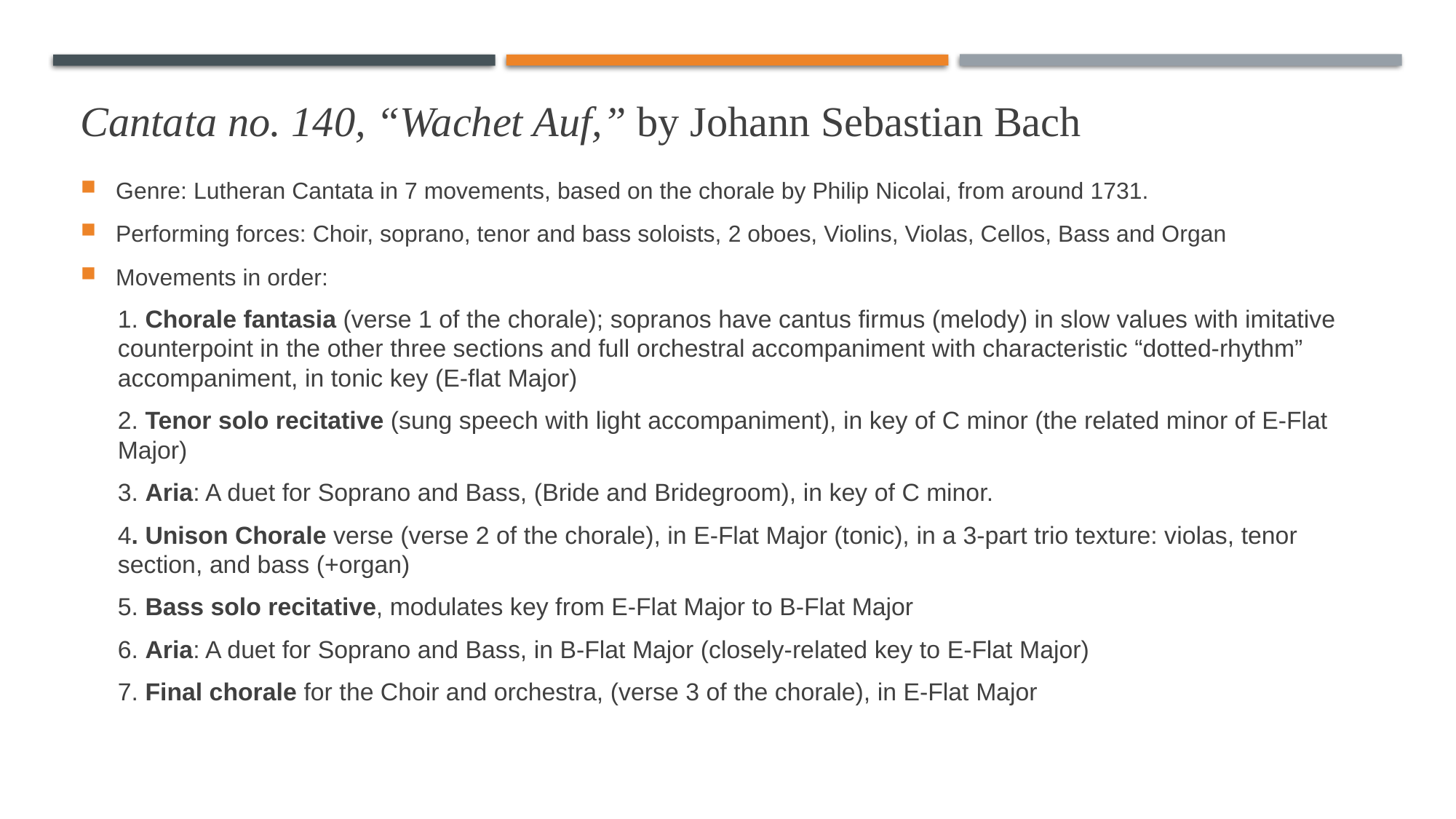

# Cantata no. 140, “Wachet Auf,” by Johann Sebastian Bach
Genre: Lutheran Cantata in 7 movements, based on the chorale by Philip Nicolai, from around 1731.
Performing forces: Choir, soprano, tenor and bass soloists, 2 oboes, Violins, Violas, Cellos, Bass and Organ
Movements in order:
1. Chorale fantasia (verse 1 of the chorale); sopranos have cantus firmus (melody) in slow values with imitative counterpoint in the other three sections and full orchestral accompaniment with characteristic “dotted-rhythm” accompaniment, in tonic key (E-flat Major)
2. Tenor solo recitative (sung speech with light accompaniment), in key of C minor (the related minor of E-Flat Major)
3. Aria: A duet for Soprano and Bass, (Bride and Bridegroom), in key of C minor.
4. Unison Chorale verse (verse 2 of the chorale), in E-Flat Major (tonic), in a 3-part trio texture: violas, tenor section, and bass (+organ)
5. Bass solo recitative, modulates key from E-Flat Major to B-Flat Major
6. Aria: A duet for Soprano and Bass, in B-Flat Major (closely-related key to E-Flat Major)
7. Final chorale for the Choir and orchestra, (verse 3 of the chorale), in E-Flat Major